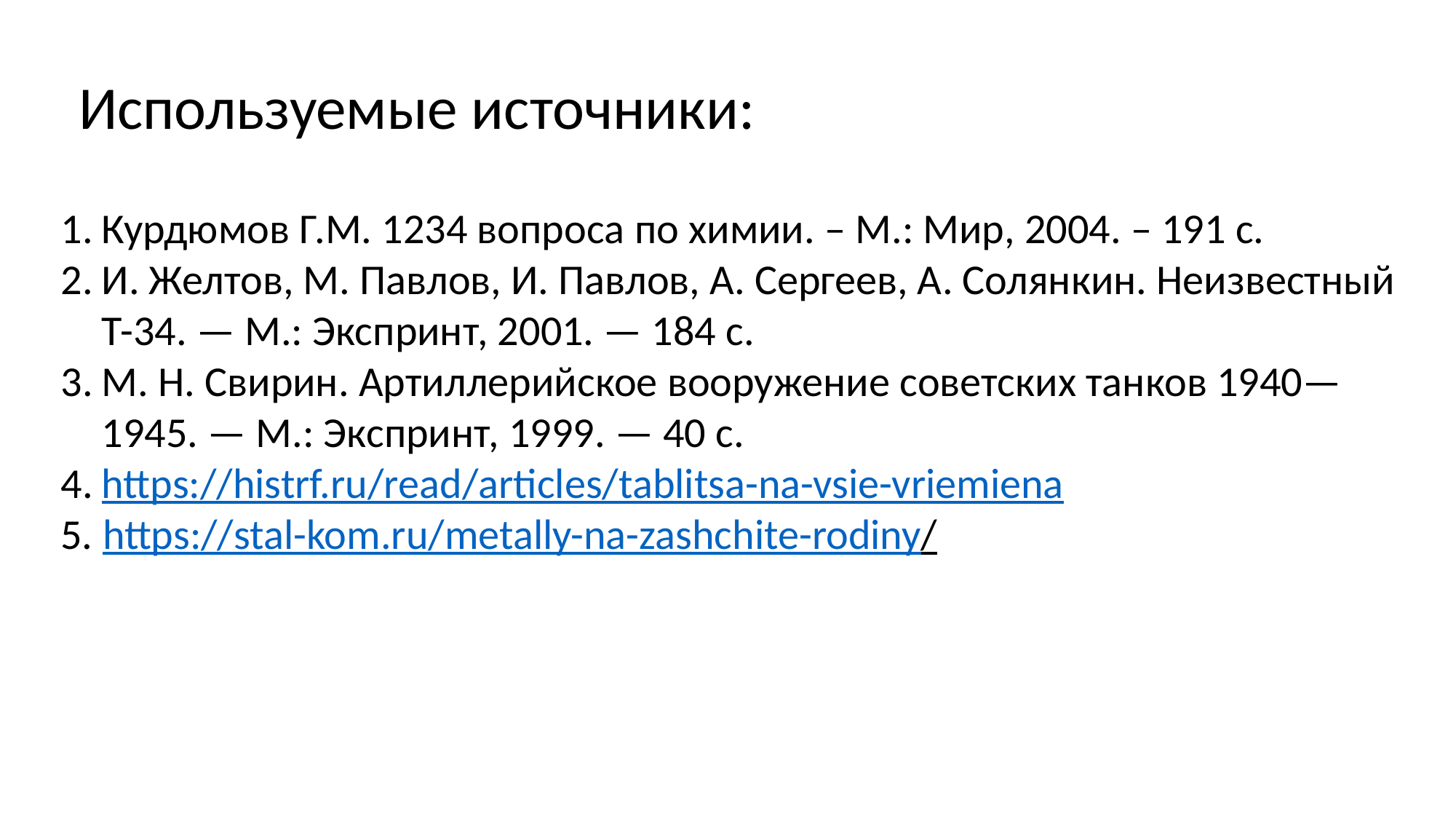

Используемые источники:
Курдюмов Г.М. 1234 вопроса по химии. – М.: Мир, 2004. – 191 с.
И. Желтов, М. Павлов, И. Павлов, А. Сергеев, А. Солянкин. Неизвестный Т-34. — М.: Экспринт, 2001. — 184 с.
М. Н. Свирин. Артиллерийское вооружение советских танков 1940—1945. — М.: Экспринт, 1999. — 40 с.
https://histrf.ru/read/articles/tablitsa-na-vsie-vriemiena
5. https://stal-kom.ru/metally-na-zashchite-rodiny/